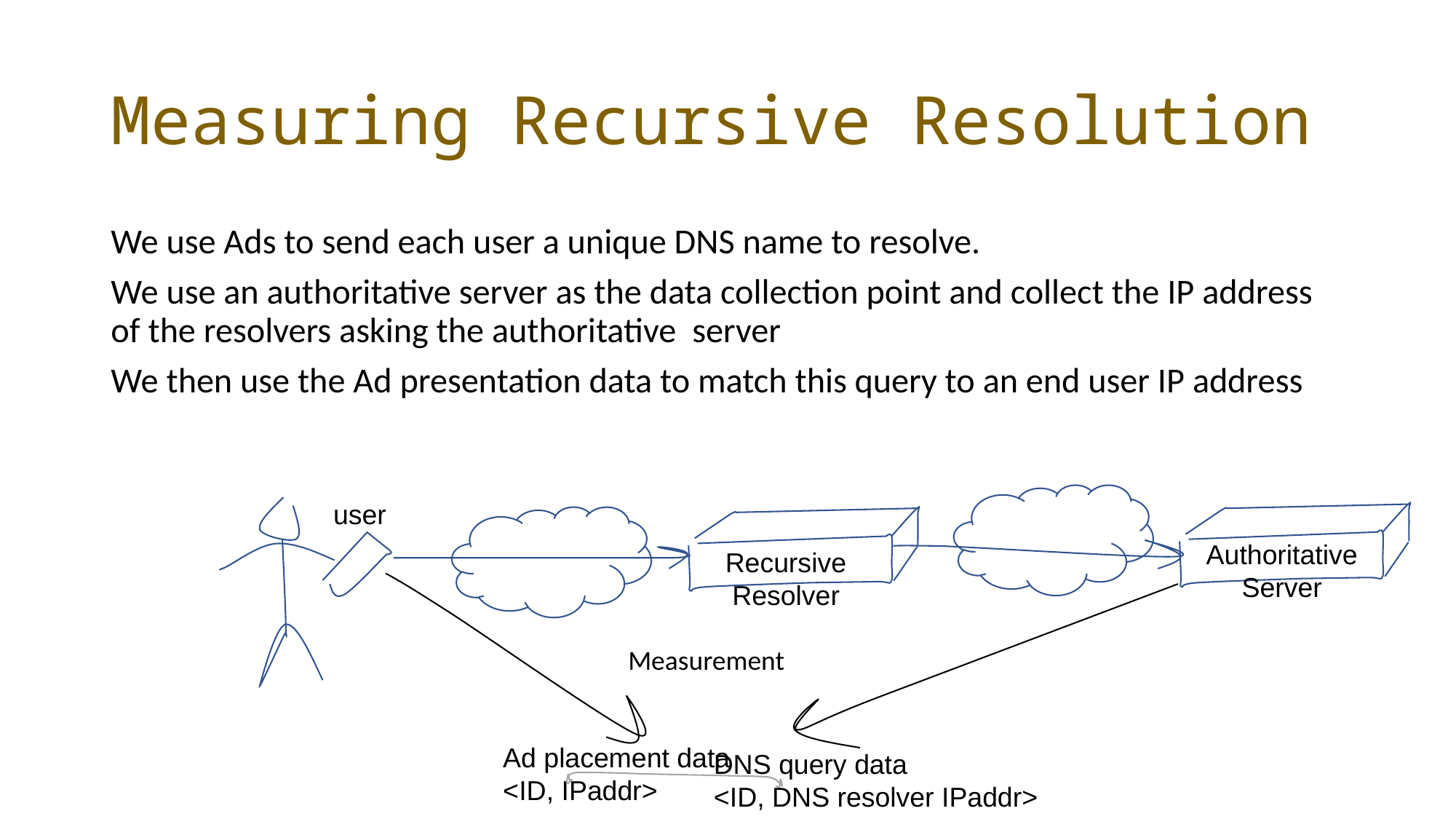

# Measuring Recursive Resolution
We use Ads to send each user a unique DNS name to resolve.
We use an authoritative server as the data collection point and collect the IP address of the resolvers asking the authoritative  server
We then use the Ad presentation data to match this query to an end user IP address

user

Authoritative Server

Recursive Resolver

Measurement
Ad placement data
<ID, IPaddr>
DNS query data
<ID, DNS resolver IPaddr>